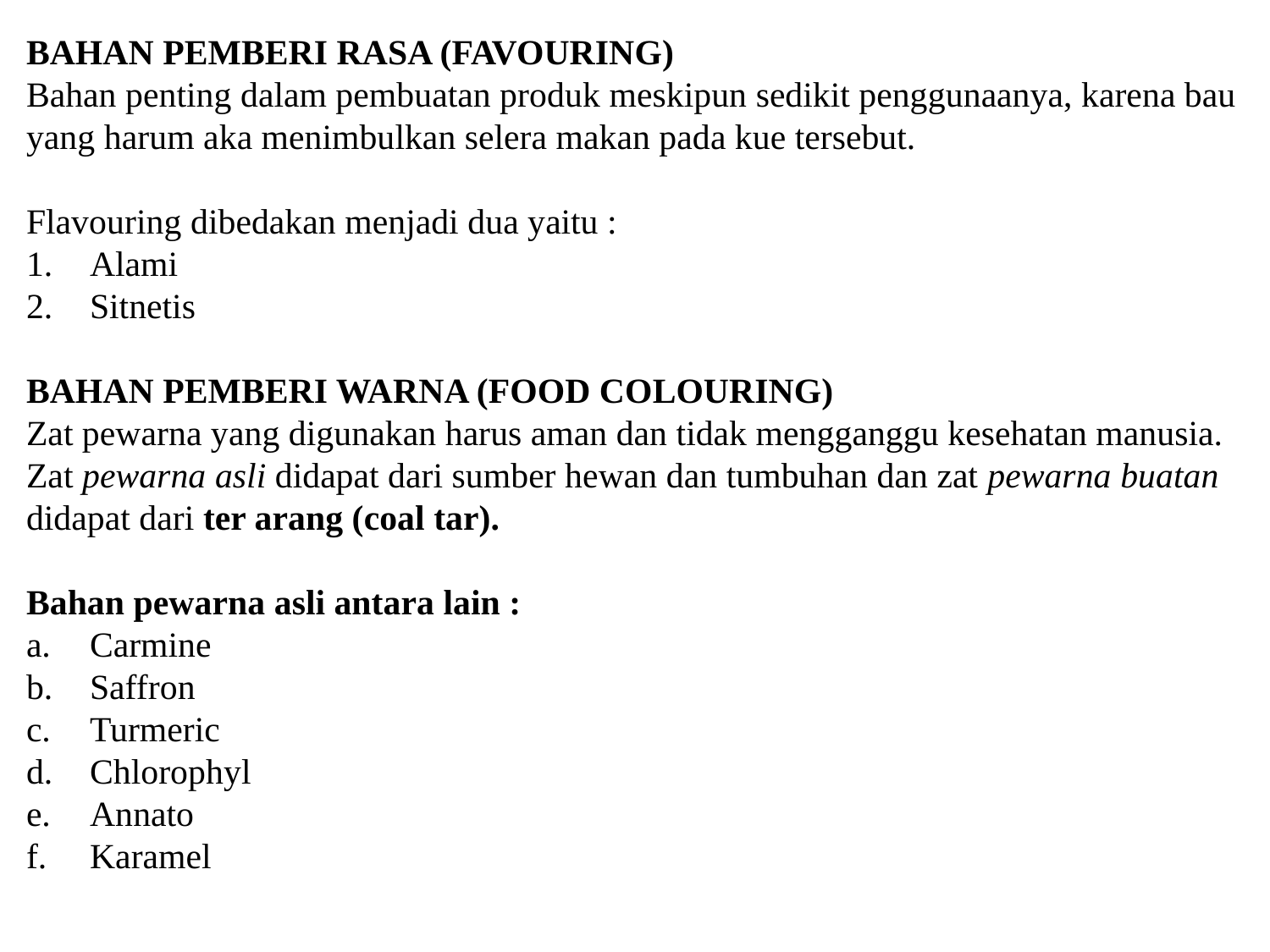

BAHAN PEMBERI RASA (FAVOURING)
Bahan penting dalam pembuatan produk meskipun sedikit penggunaanya, karena bau yang harum aka menimbulkan selera makan pada kue tersebut.

Flavouring dibedakan menjadi dua yaitu :
Alami
Sitnetis

BAHAN PEMBERI WARNA (FOOD COLOURING)
Zat pewarna yang digunakan harus aman dan tidak mengganggu kesehatan manusia. Zat pewarna asli didapat dari sumber hewan dan tumbuhan dan zat pewarna buatan didapat dari ter arang (coal tar).

Bahan pewarna asli antara lain :
Carmine
Saffron
Turmeric
Chlorophyl
Annato
Karamel